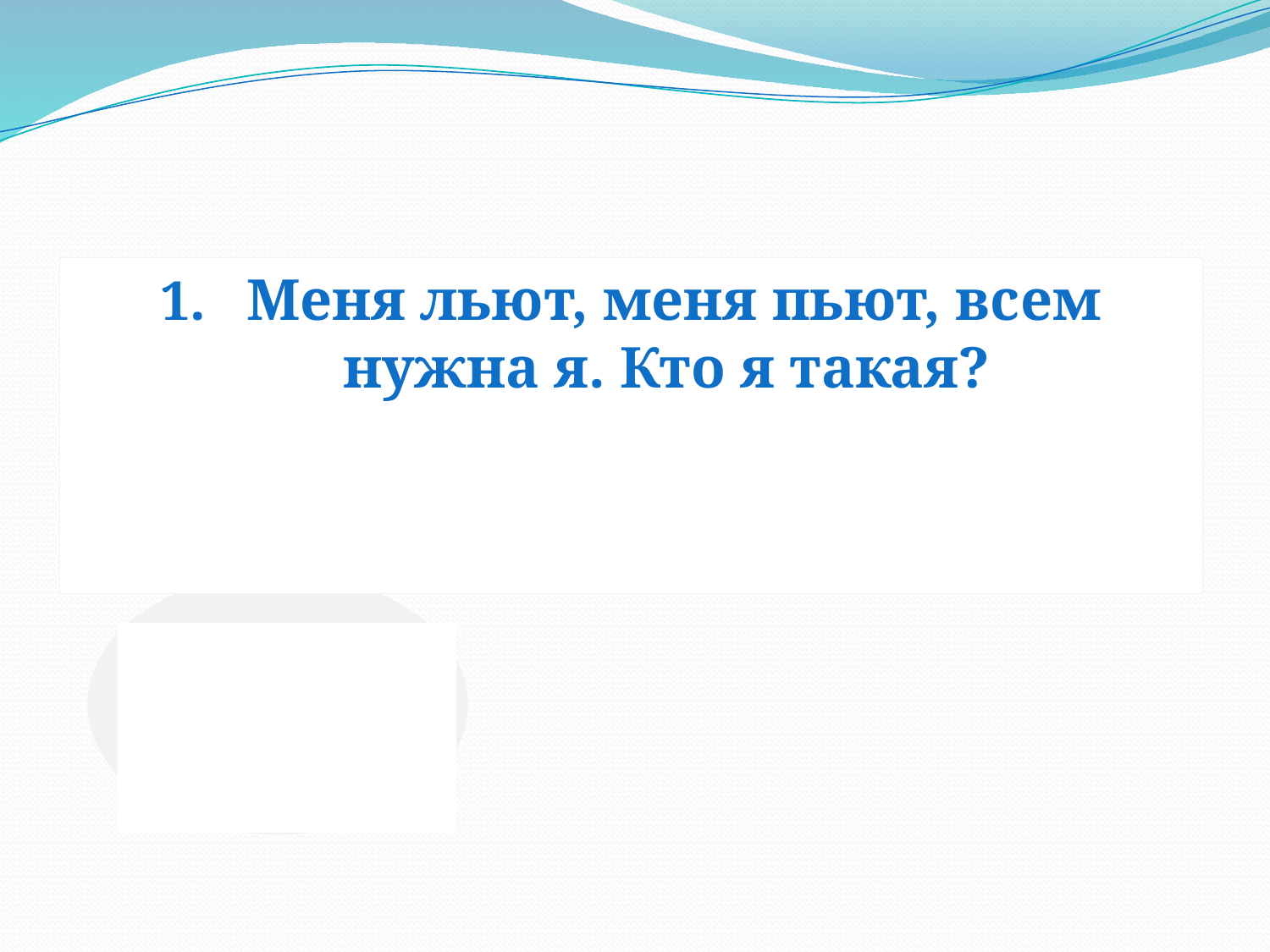

#
 Меня льют, меня пьют, всем нужна я. Кто я такая?

Ответ: вода